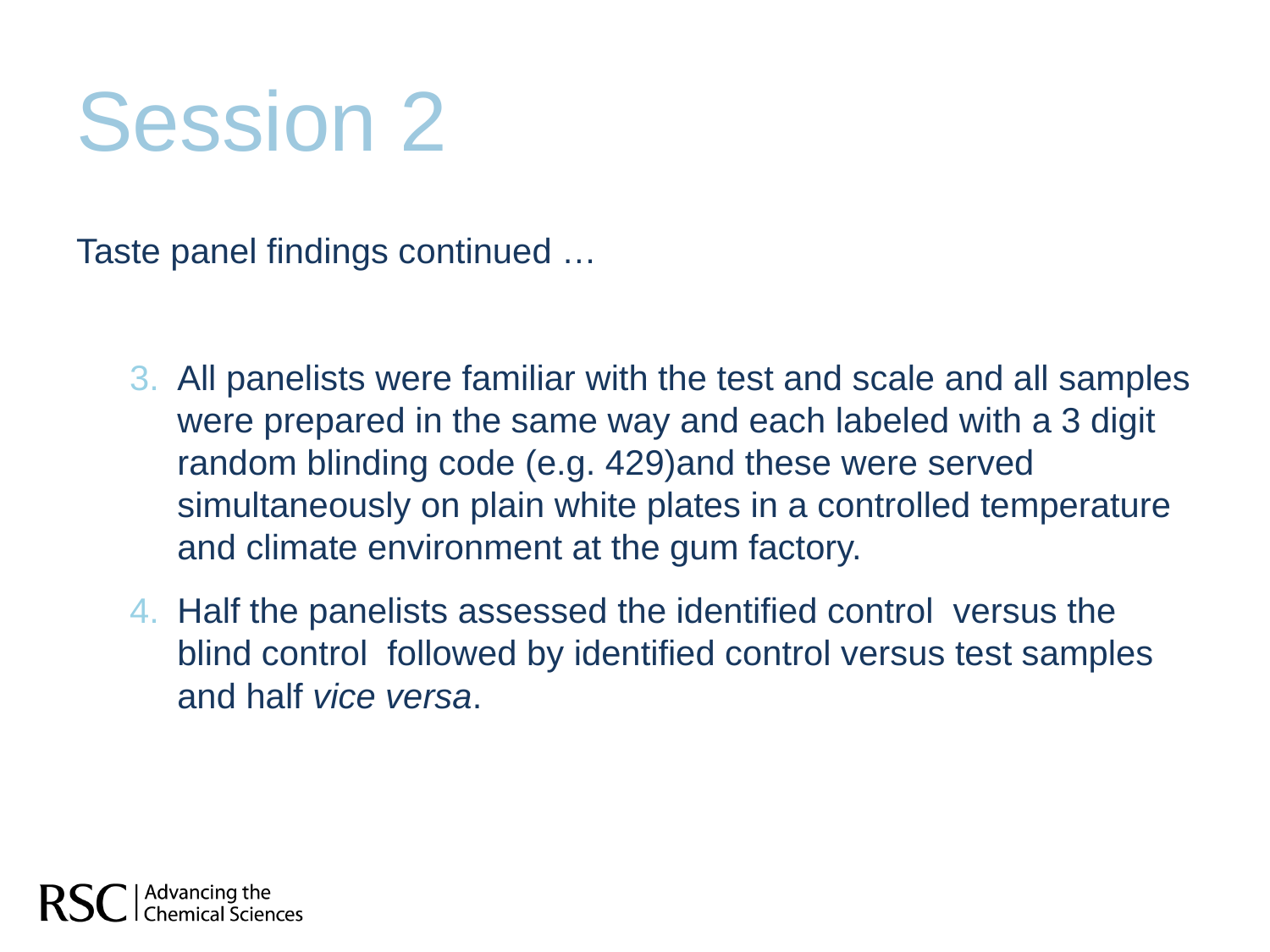

# Session 2
Taste panel findings continued …

All panelists were familiar with the test and scale and all samples were prepared in the same way and each labeled with a 3 digit random blinding code (e.g. 429)and these were served simultaneously on plain white plates in a controlled temperature and climate environment at the gum factory.
Half the panelists assessed the identified control  versus the blind control  followed by identified control versus test samples and half vice versa.